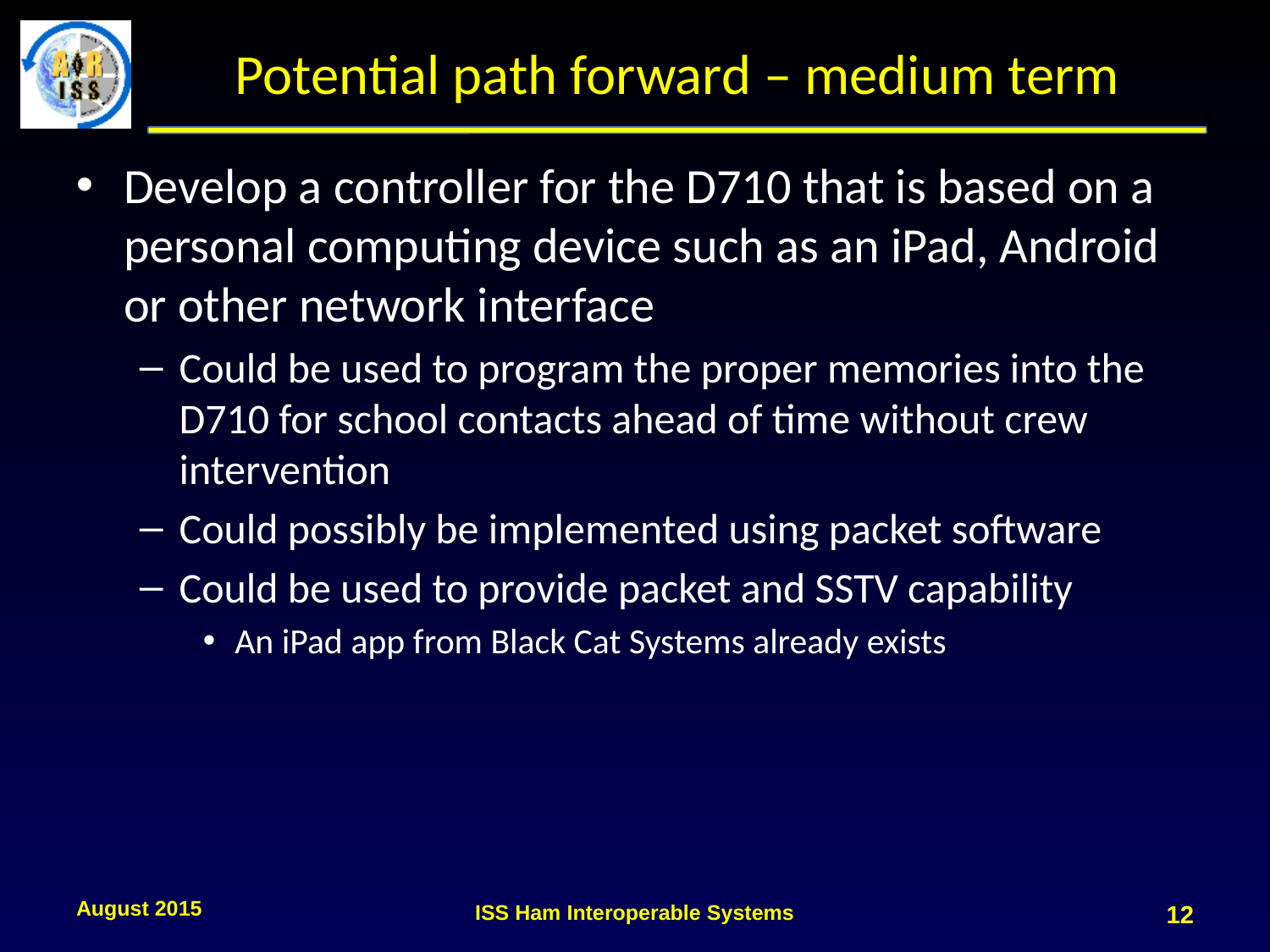

# Potential path forward – medium term
Develop a controller for the D710 that is based on a personal computing device such as an iPad, Android or other network interface
Could be used to program the proper memories into the D710 for school contacts ahead of time without crew intervention
Could possibly be implemented using packet software
Could be used to provide packet and SSTV capability
An iPad app from Black Cat Systems already exists
August 2015
ISS Ham Interoperable Systems
12